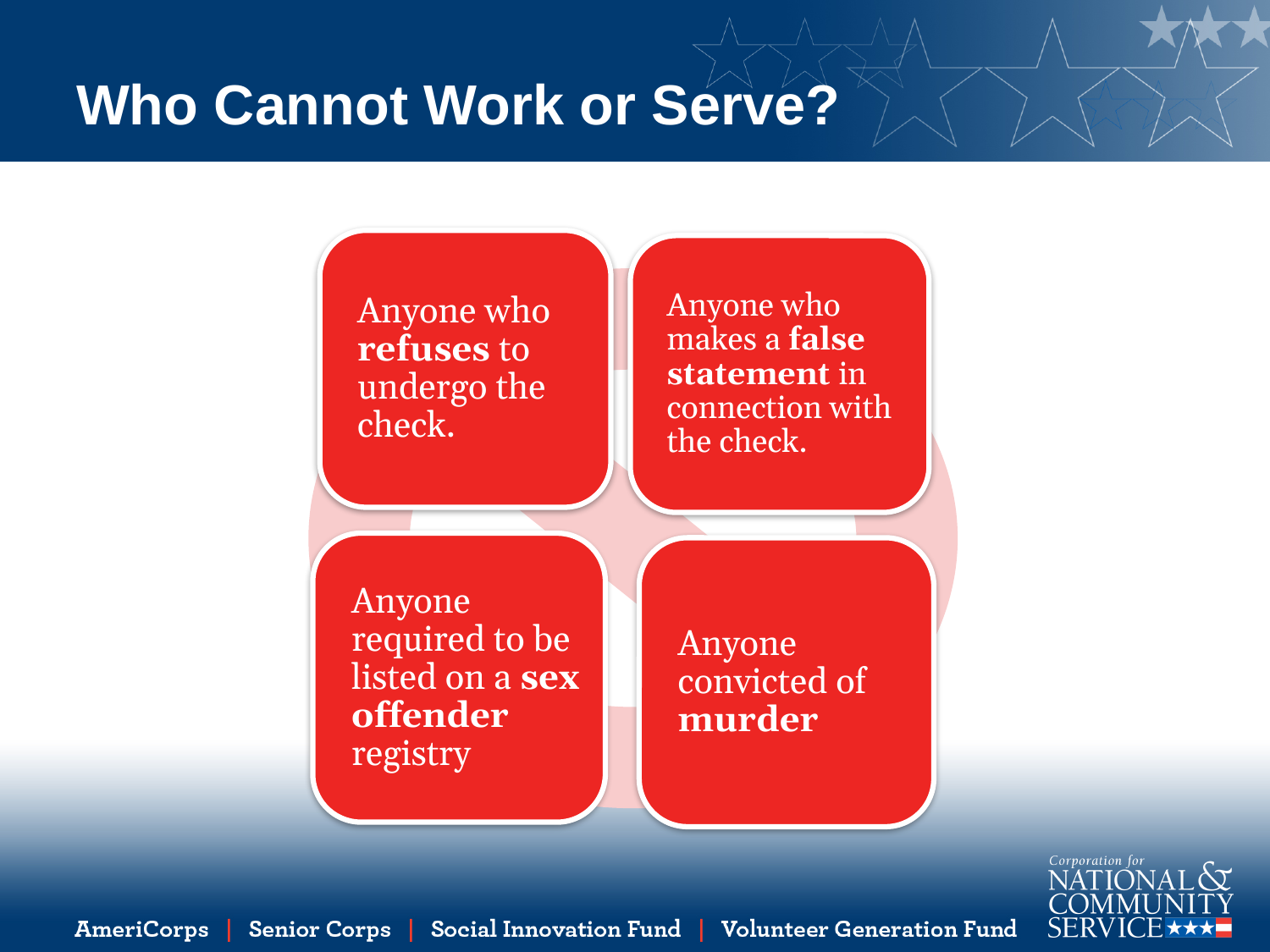

# Who Cannot Work or Serve?
Anyone who refuses to undergo the check.
Anyone who makes a false statement in connection with the check.
Anyone required to be listed on a sex offender registry
Anyone convicted of murder